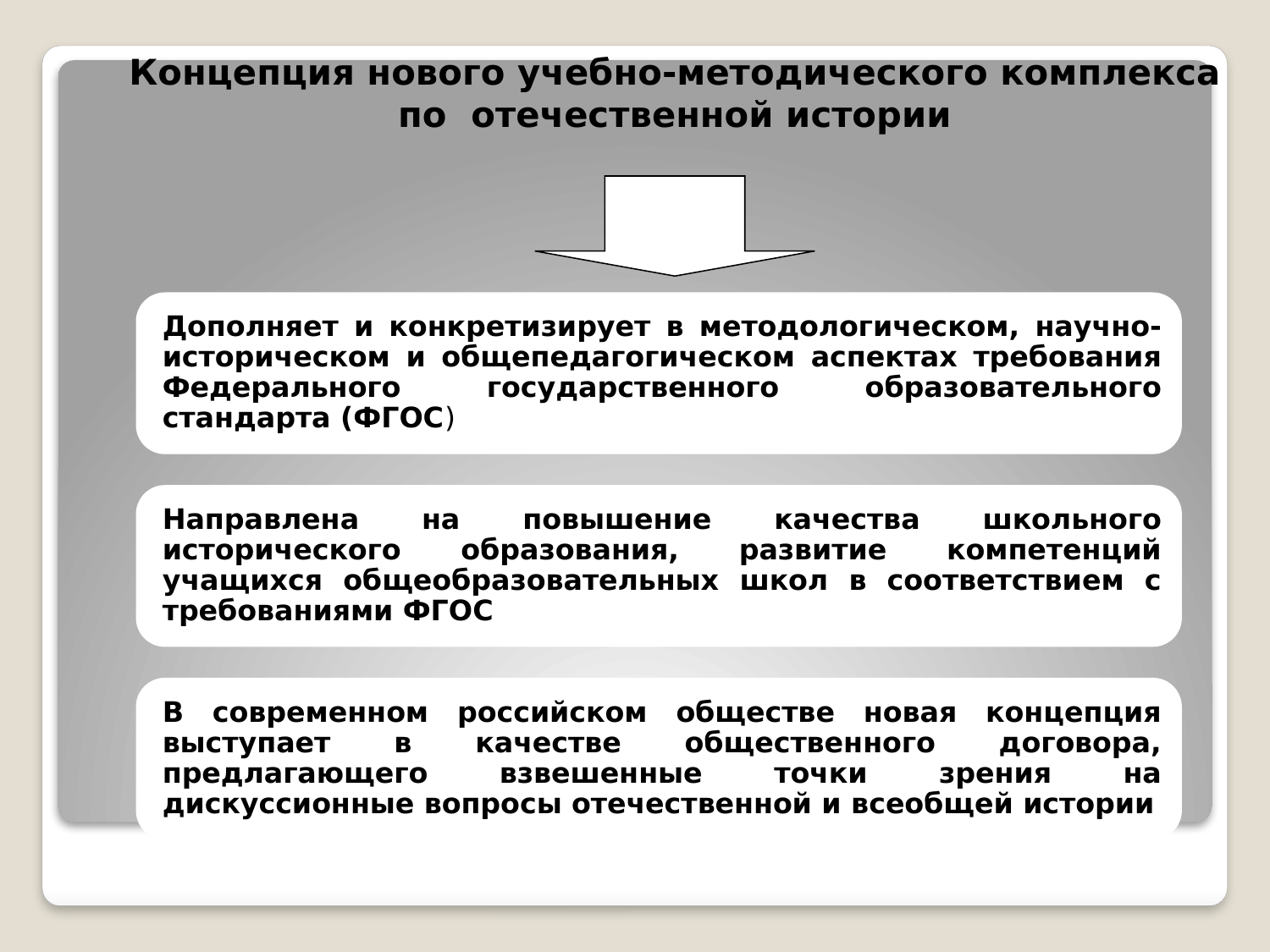

Концепция нового учебно-методического комплекса по  отечественной истории

Дополняет и конкретизирует в методологическом, научно-историческом и общепедагогическом аспектах требования Федерального государственного образовательного стандарта (ФГОС)

Направлена на повышение качества школьного исторического образования, развитие компетенций учащихся общеобразовательных школ в соответствием с требованиями ФГОС

В современном российском обществе новая концепция выступает в качестве общественного договора, предлагающего взвешенные точки зрения на дискуссионные вопросы отечественной и всеобщей истории